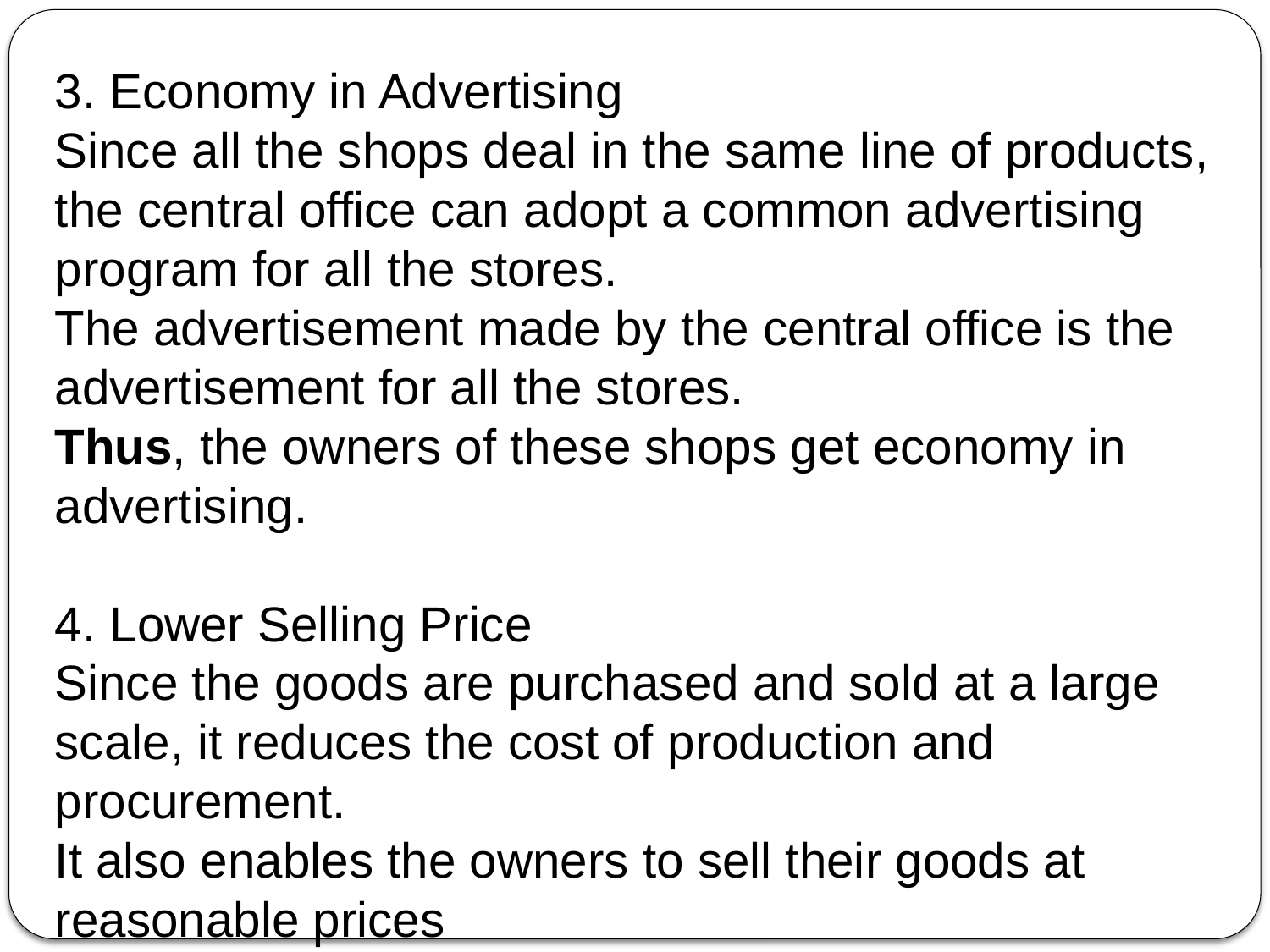

3. Economy in Advertising
Since all the shops deal in the same line of products, the central office can adopt a common advertising program for all the stores.
The advertisement made by the central office is the advertisement for all the stores.
Thus, the owners of these shops get economy in advertising.

4. Lower Selling Price
Since the goods are purchased and sold at a large scale, it reduces the cost of production and procurement.
It also enables the owners to sell their goods at reasonable prices